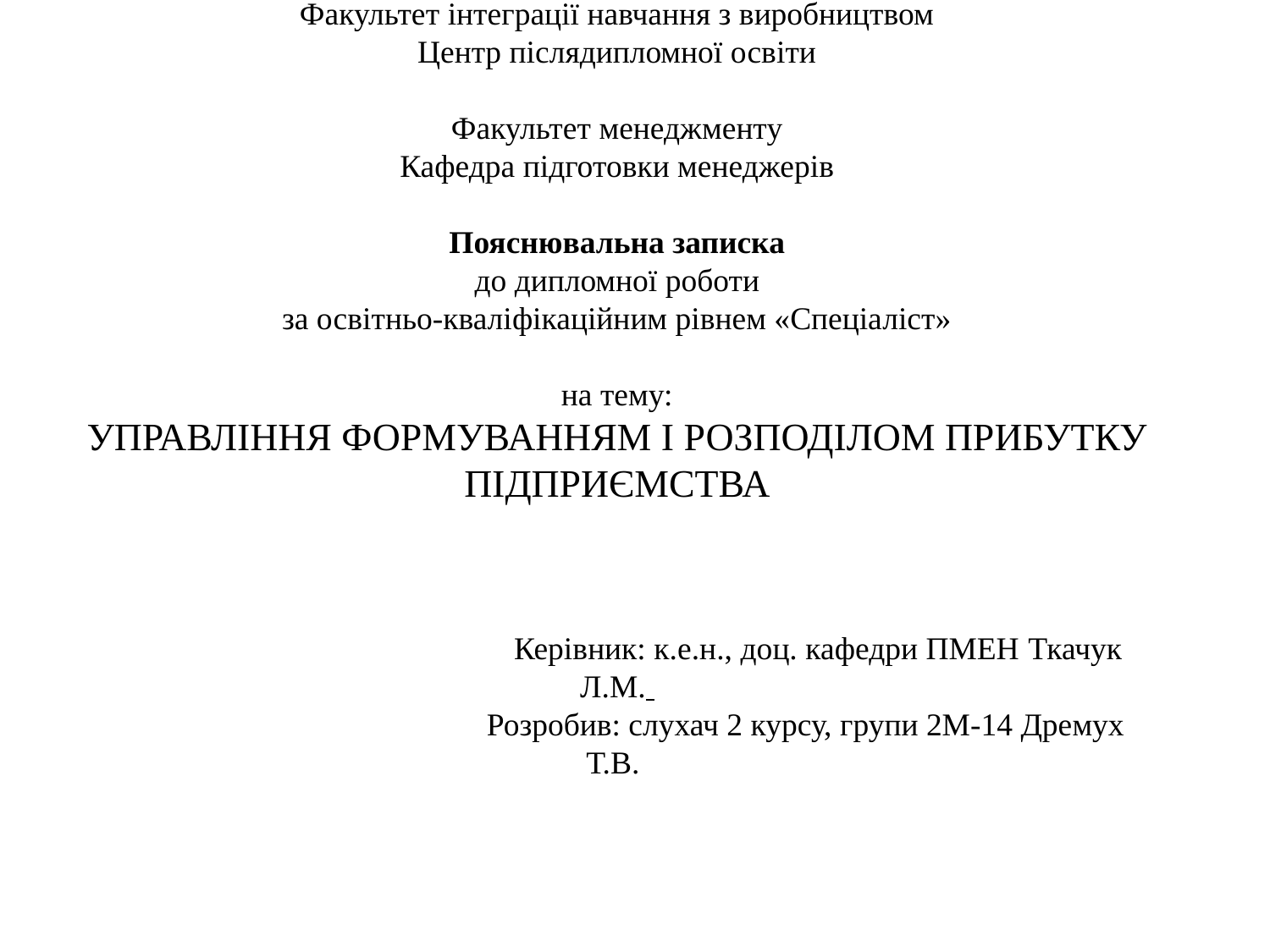

# Вінницький національний технічний університет Факультет інтеграції навчання з виробництвом Центр післядипломної освіти   Факультет менеджменту Кафедра підготовки менеджерів   Пояснювальна записка до дипломної роботи за освітньо-кваліфікаційним рівнем «Спеціаліст»   на тему: УПРАВЛІННЯ ФОРМУВАННЯМ І РОЗПОДІЛОМ ПРИБУТКУ ПІДПРИЄМСТВА     Керівник: к.е.н., доц. кафедри ПМЕН Ткачук Л.М. Розробив: слухач 2 курсу, групи 2М-14 Дремух Т.В.